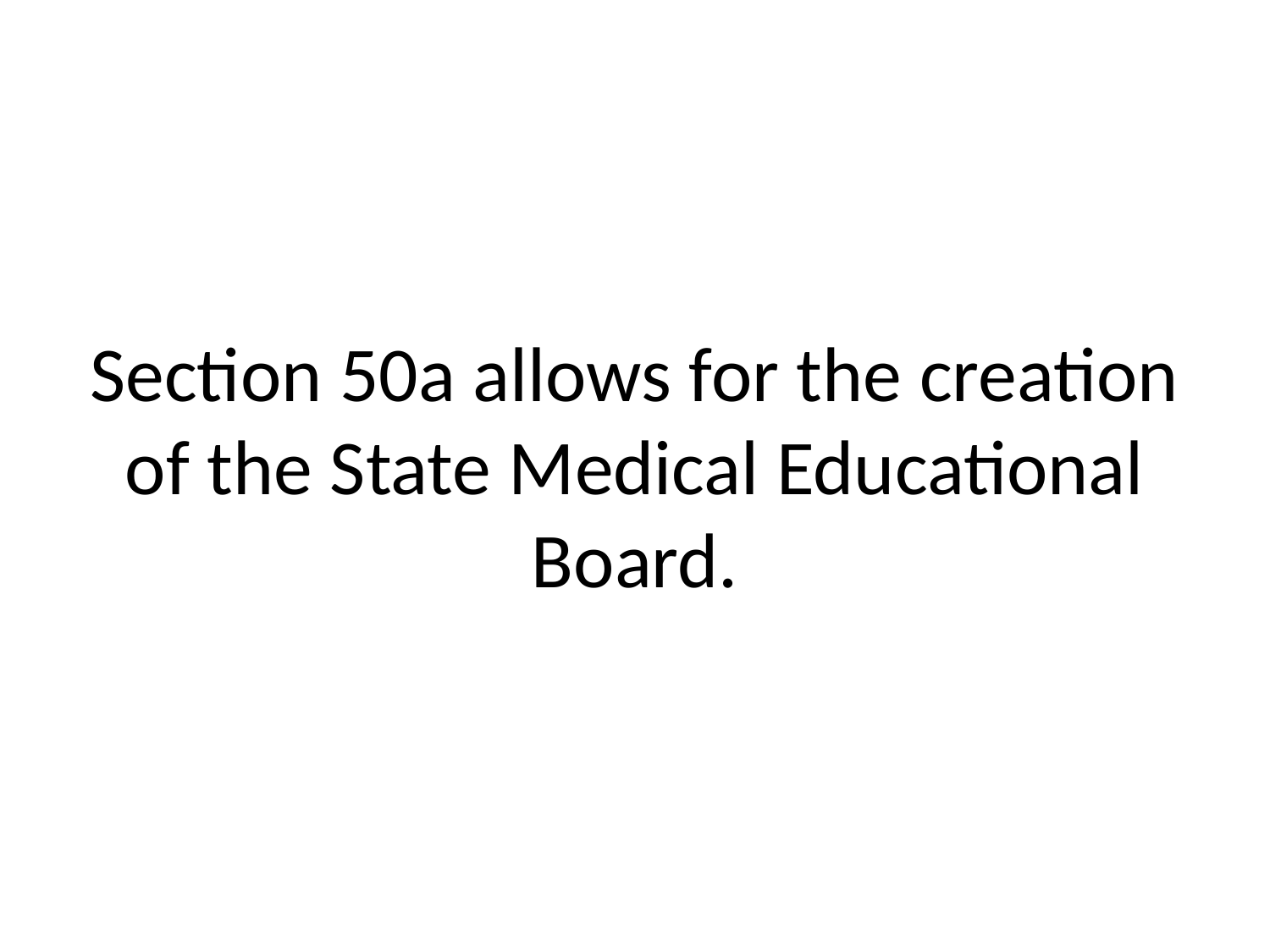

# Section 50a allows for the creation of the State Medical Educational Board.